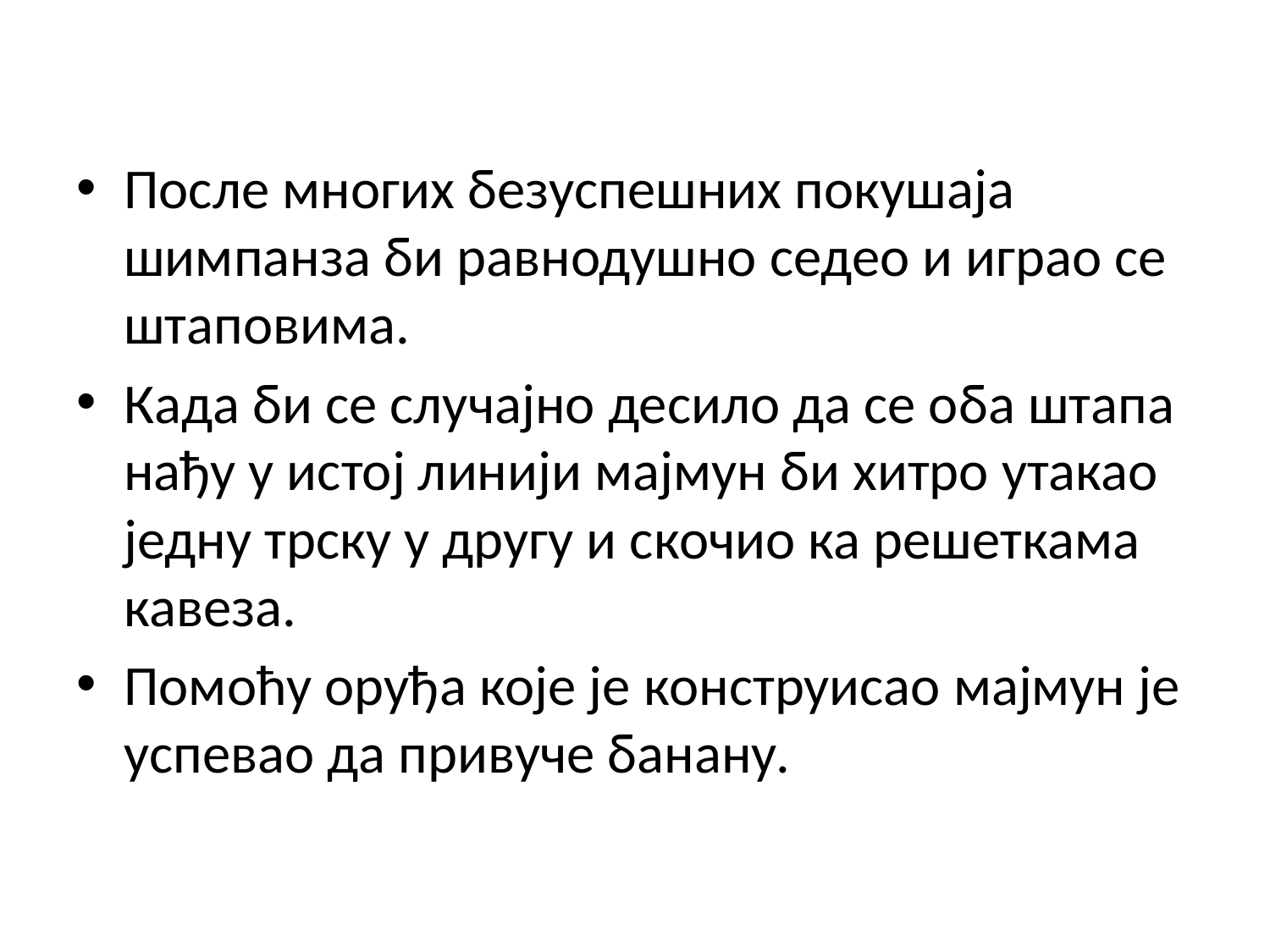

После многих безуспешних покушаја шимпанза би равнодушно седео и играо се штаповима.
Када би се случајно десило да се оба штапа нађу у истој линији мајмун би хитро утакао једну трску у другу и скочио ка решеткама кавеза.
Помоћу оруђа које је конструисао мајмун је успевао да привуче банану.